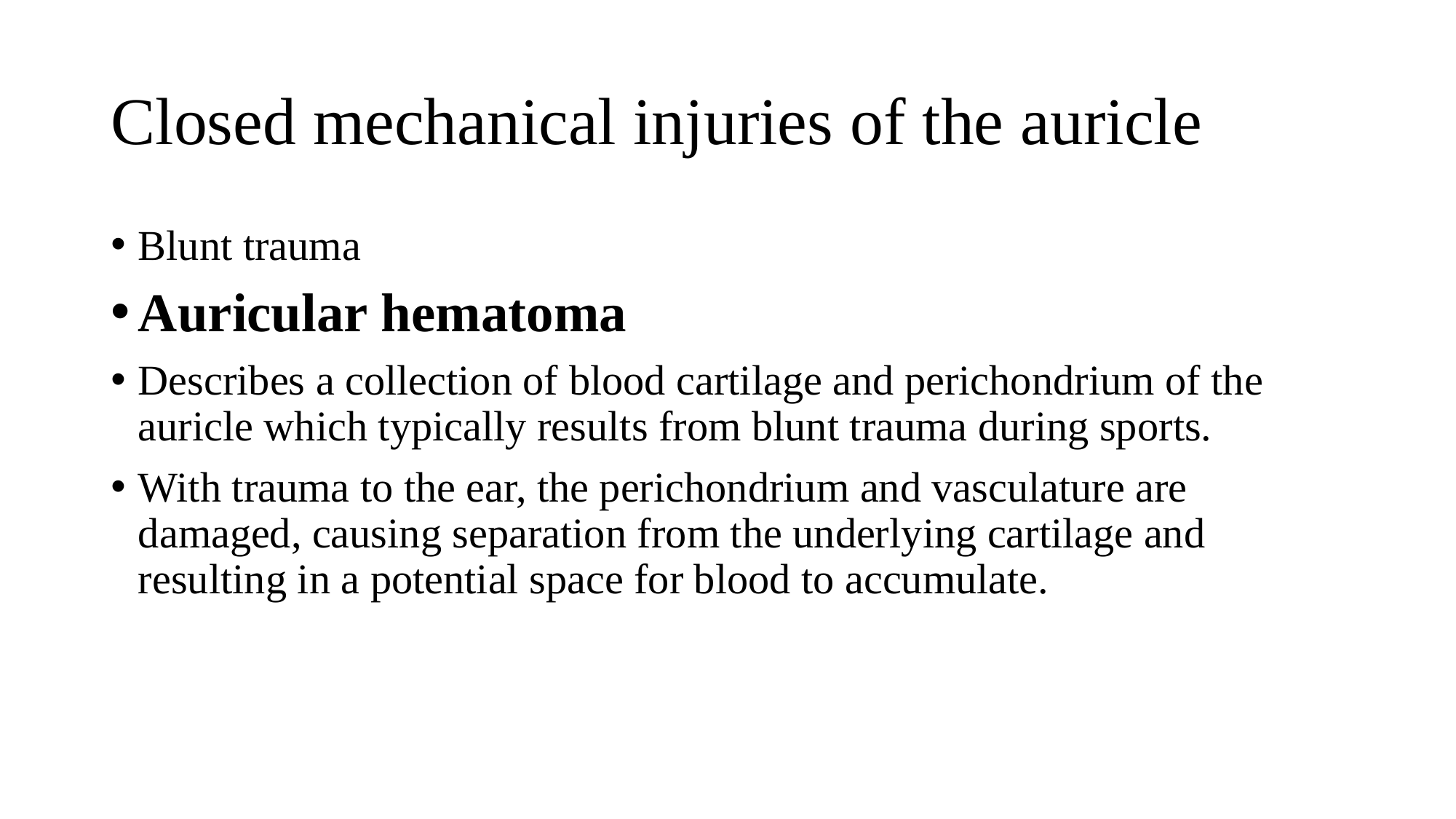

# Closed mechanical injuries of the auricle
Blunt trauma
Auricular hematoma
Describes a collection of blood cartilage and perichondrium of the auricle which typically results from blunt trauma during sports.
With trauma to the ear, the perichondrium and vasculature are damaged, causing separation from the underlying cartilage and resulting in a potential space for blood to accumulate.